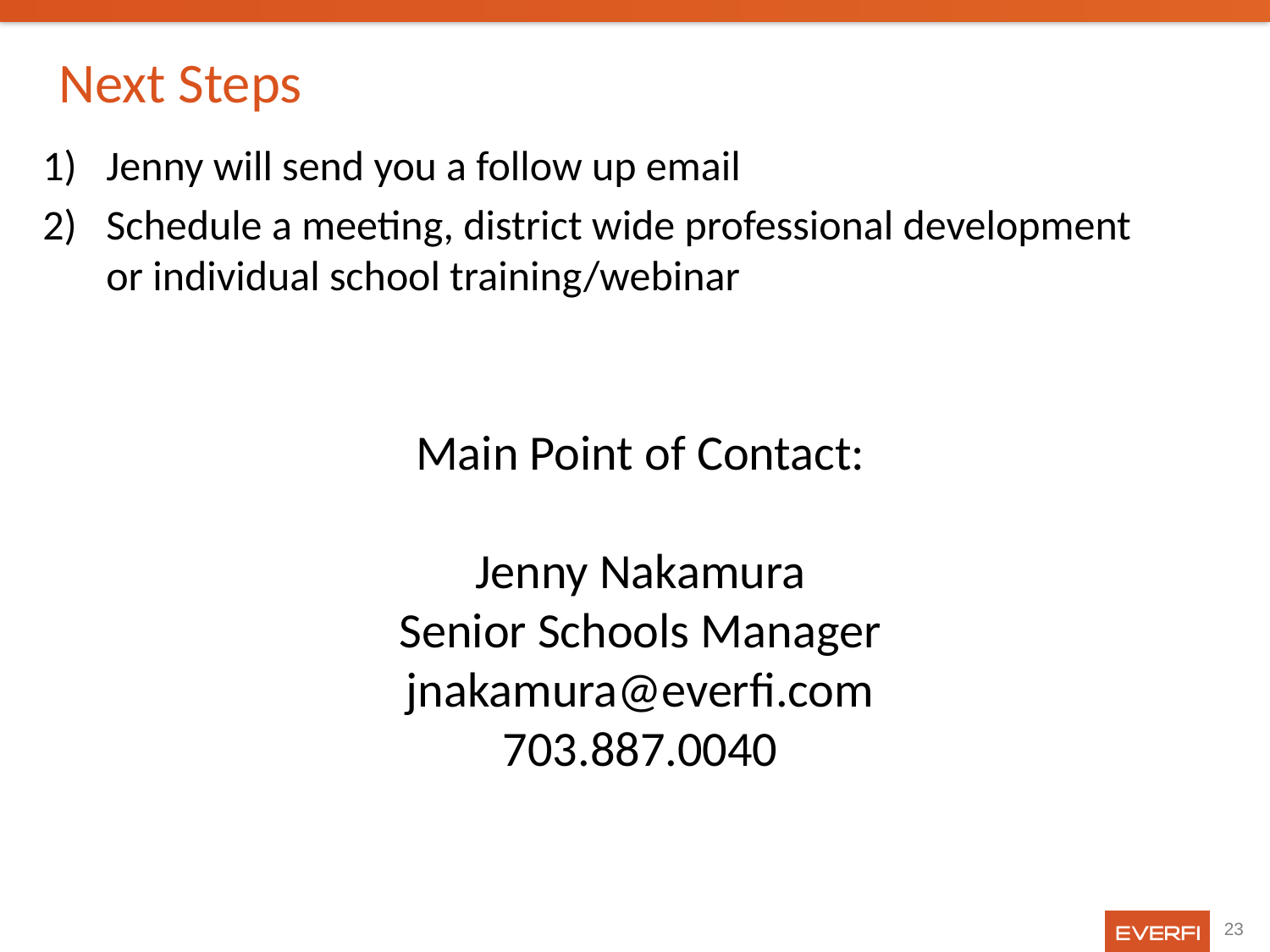

Jenny will send you a follow up email
Schedule a meeting, district wide professional development or individual school training/webinar

# Next Steps
Main Point of Contact:

Jenny Nakamura
Senior Schools Manager
jnakamura@everfi.com
703.887.0040